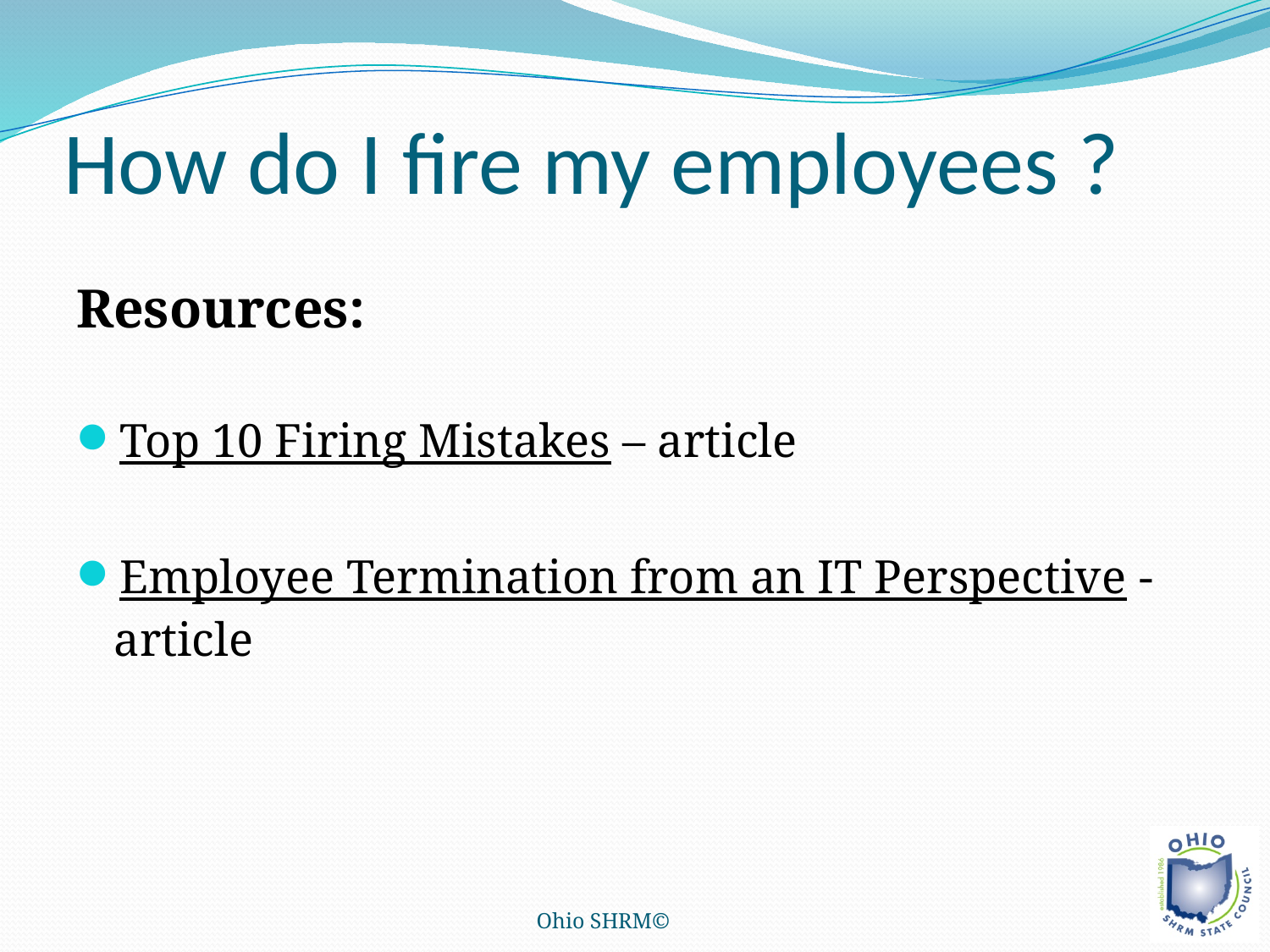

# How do I fire my employees ?
Resources:

Top 10 Firing Mistakes – article

Employee Termination from an IT Perspective - article
Ohio SHRM©